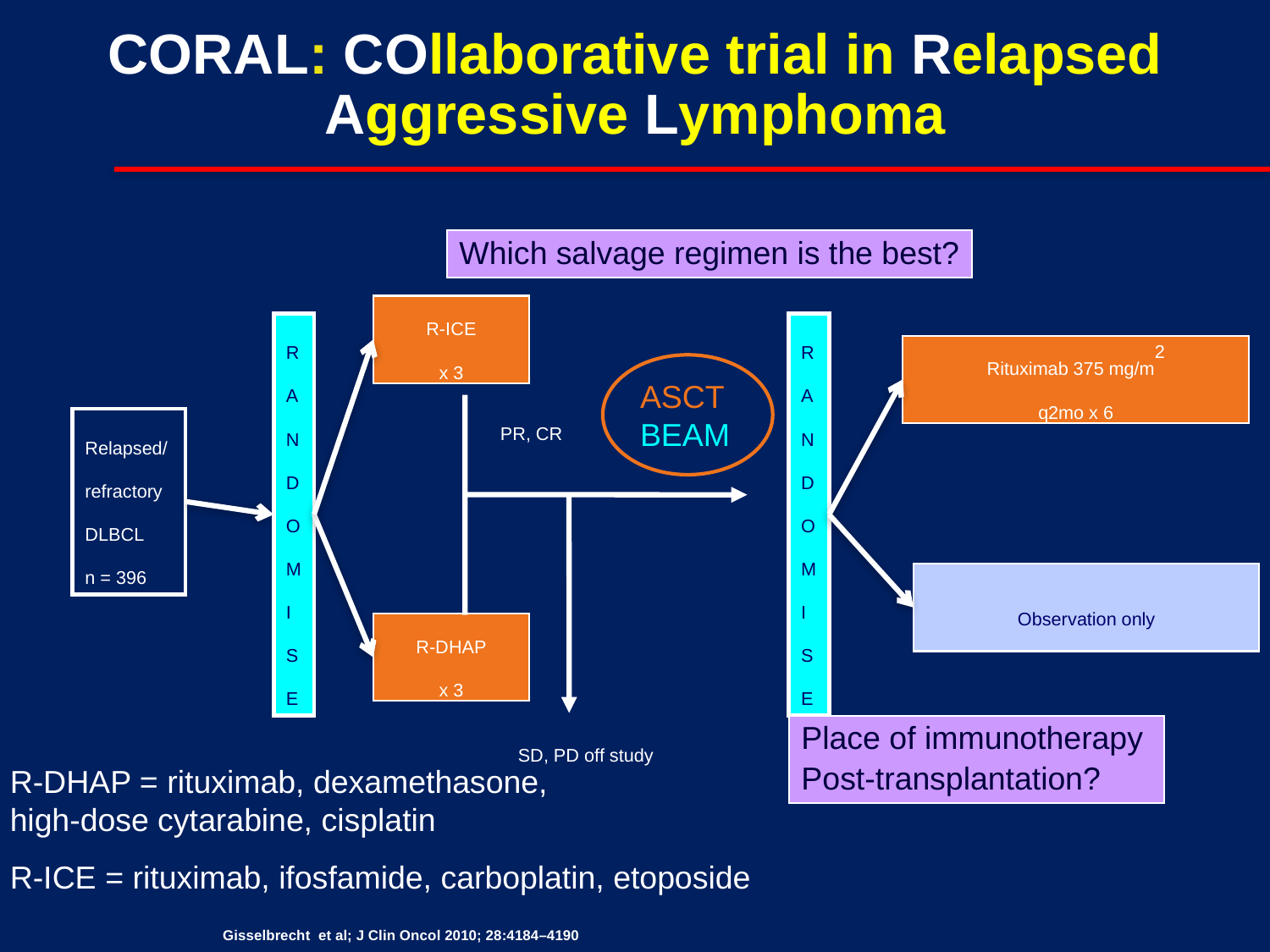

# CORAL: COllaborative trial in Relapsed Aggressive Lymphoma
Which salvage regimen is the best?
R-ICE
x 3
R
A
N
D
O
M
I
S
E
R
A
N
D
O
M
I
S
E
Rituximab 375 mg/m2
q2mo x 6
ASCT
BEAM
PR, CR

Relapsed/
refractory
DLBCL
n = 396
Observation only
R-DHAP
x 3
SD, PD off study
Place of immunotherapy
Post-transplantation?
R-DHAP = rituximab, dexamethasone,
high-dose cytarabine, cisplatin
R-ICE = rituximab, ifosfamide, carboplatin, etoposide
Gisselbrecht  et al; J Clin Oncol 2010; 28:4184–4190